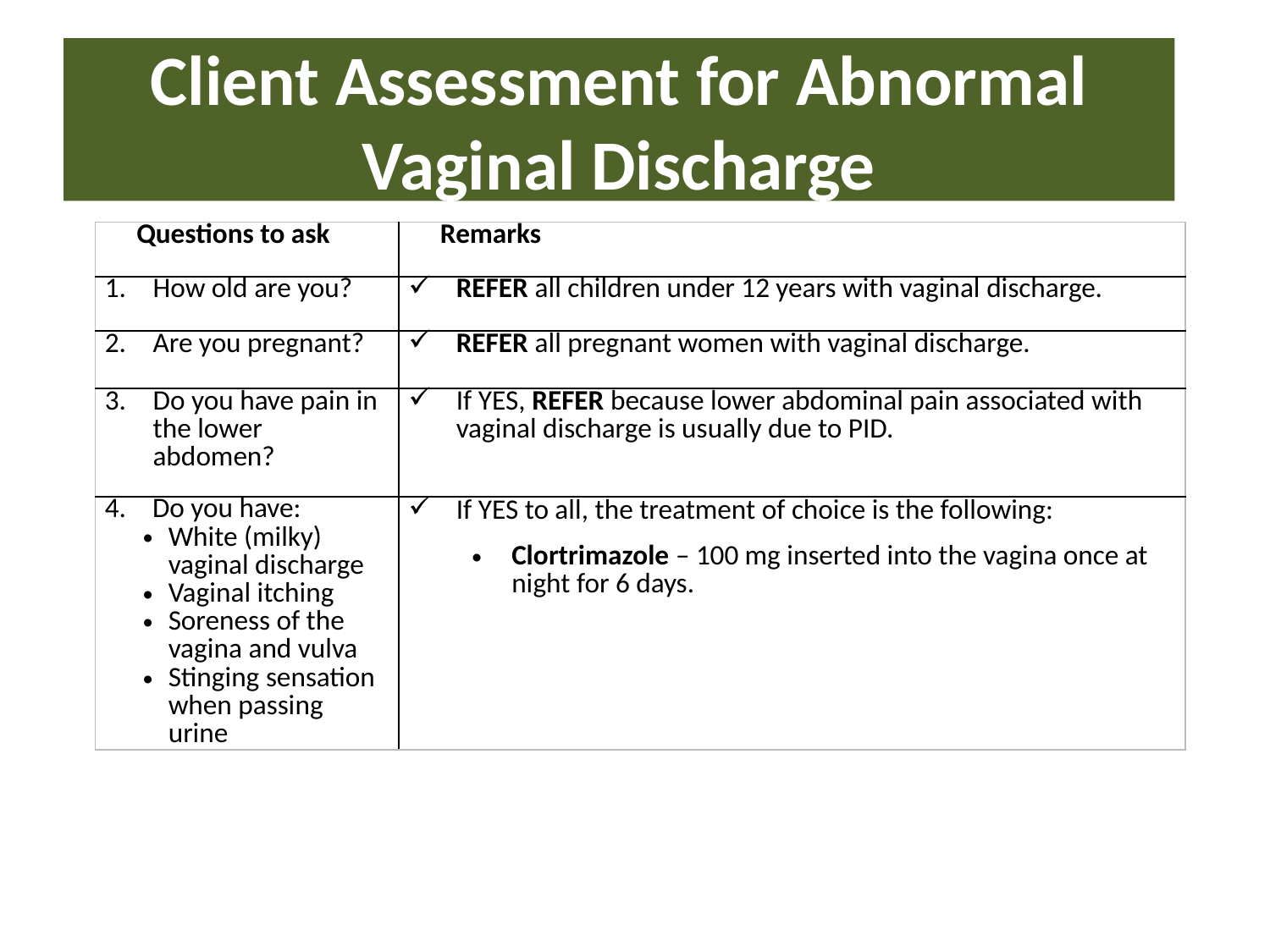

# Client Assessment for Abnormal Vaginal Discharge
| Questions to ask | Remarks |
| --- | --- |
| How old are you? | REFER all children under 12 years with vaginal discharge. |
| Are you pregnant? | REFER all pregnant women with vaginal discharge. |
| Do you have pain in the lower abdomen? | If YES, REFER because lower abdominal pain associated with vaginal discharge is usually due to PID. |
| Do you have: White (milky) vaginal discharge Vaginal itching Soreness of the vagina and vulva Stinging sensation when passing urine | If YES to all, the treatment of choice is the following: Clortrimazole – 100 mg inserted into the vagina once at night for 6 days. |